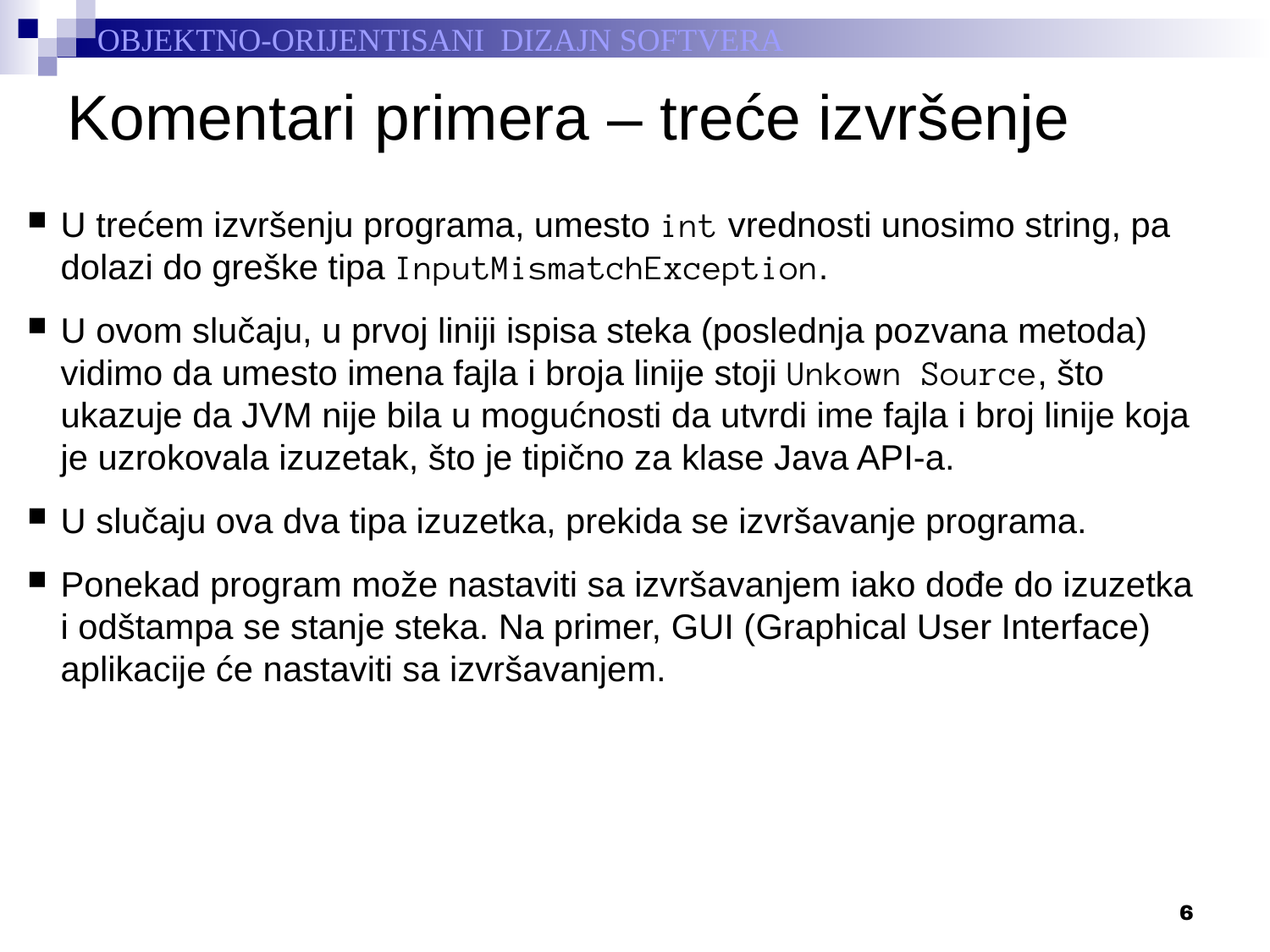

# Komentari primera – treće izvršenje
U trećem izvršenju programa, umesto int vrednosti unosimo string, pa dolazi do greške tipa InputMismatchException.
U ovom slučaju, u prvoj liniji ispisa steka (poslednja pozvana metoda) vidimo da umesto imena fajla i broja linije stoji Unkown Source, što ukazuje da JVM nije bila u mogućnosti da utvrdi ime fajla i broj linije koja je uzrokovala izuzetak, što je tipično za klase Java API-a.
U slučaju ova dva tipa izuzetka, prekida se izvršavanje programa.
Ponekad program može nastaviti sa izvršavanjem iako dođe do izuzetka i odštampa se stanje steka. Na primer, GUI (Graphical User Interface) aplikacije će nastaviti sa izvršavanjem.
6